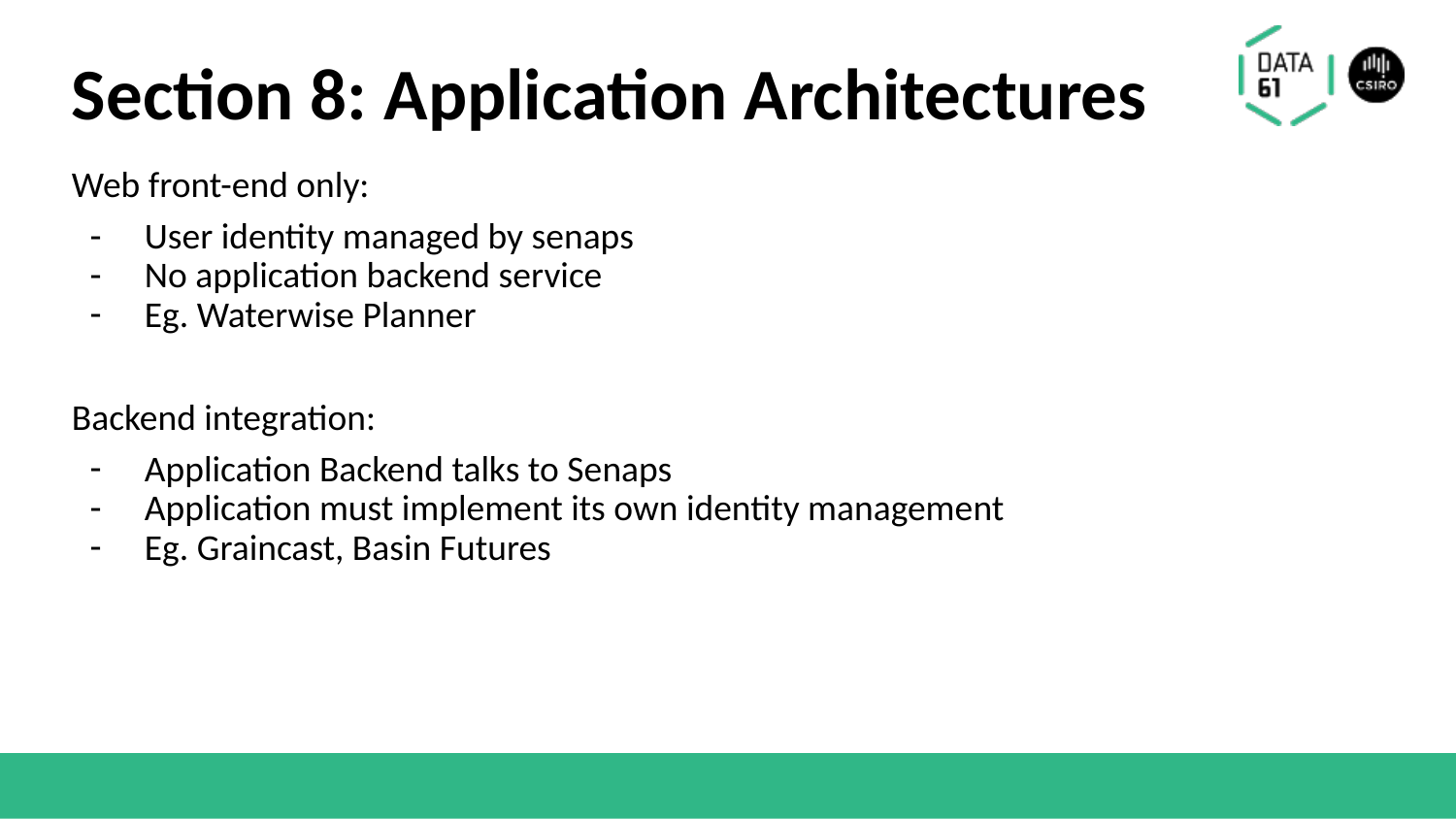

# Section 8: Application Architectures
Web front-end only:
User identity managed by senaps
No application backend service
Eg. Waterwise Planner

Backend integration:
Application Backend talks to Senaps
Application must implement its own identity management
Eg. Graincast, Basin Futures